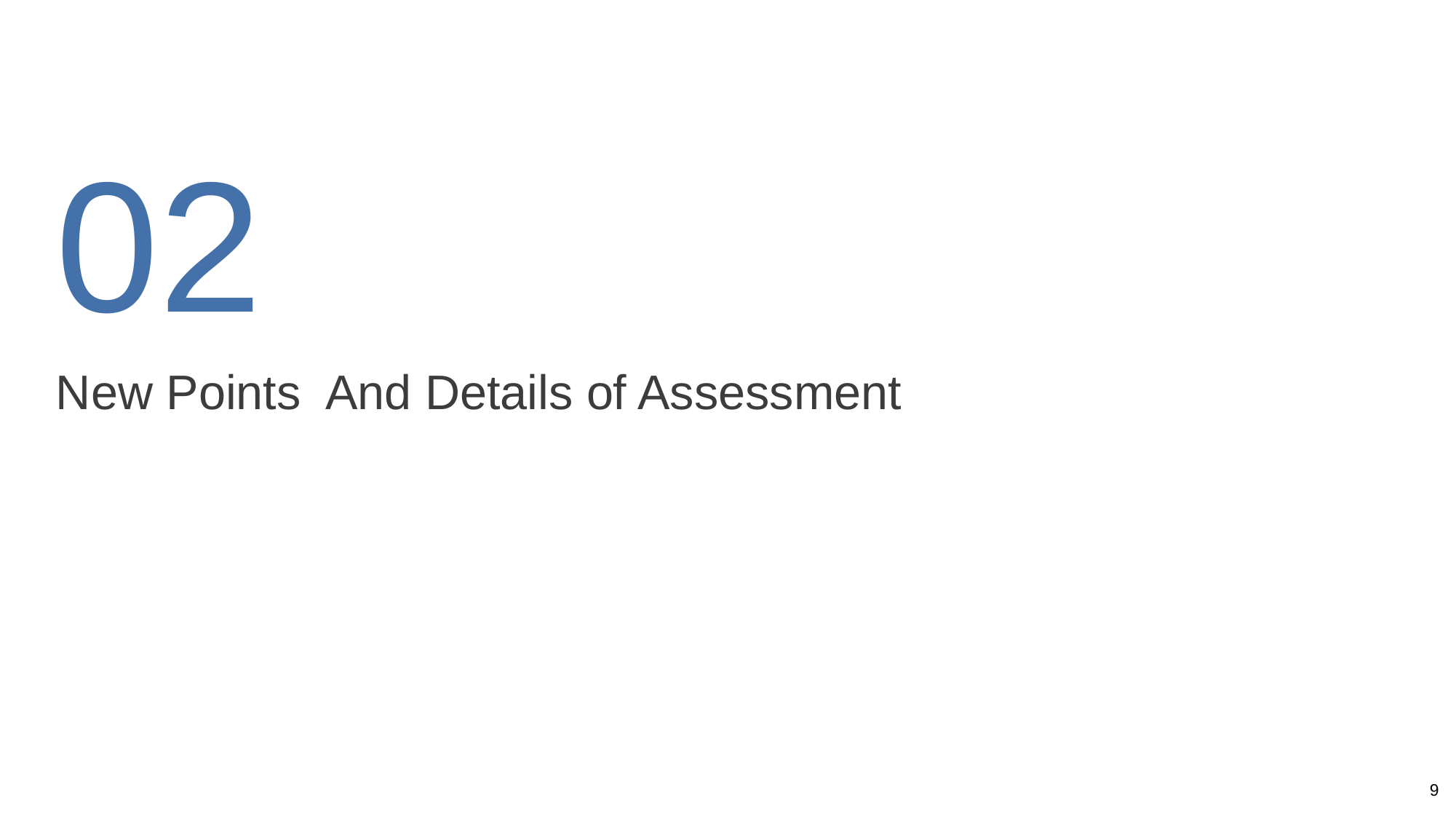

02
# New Points  And Details of Assessment